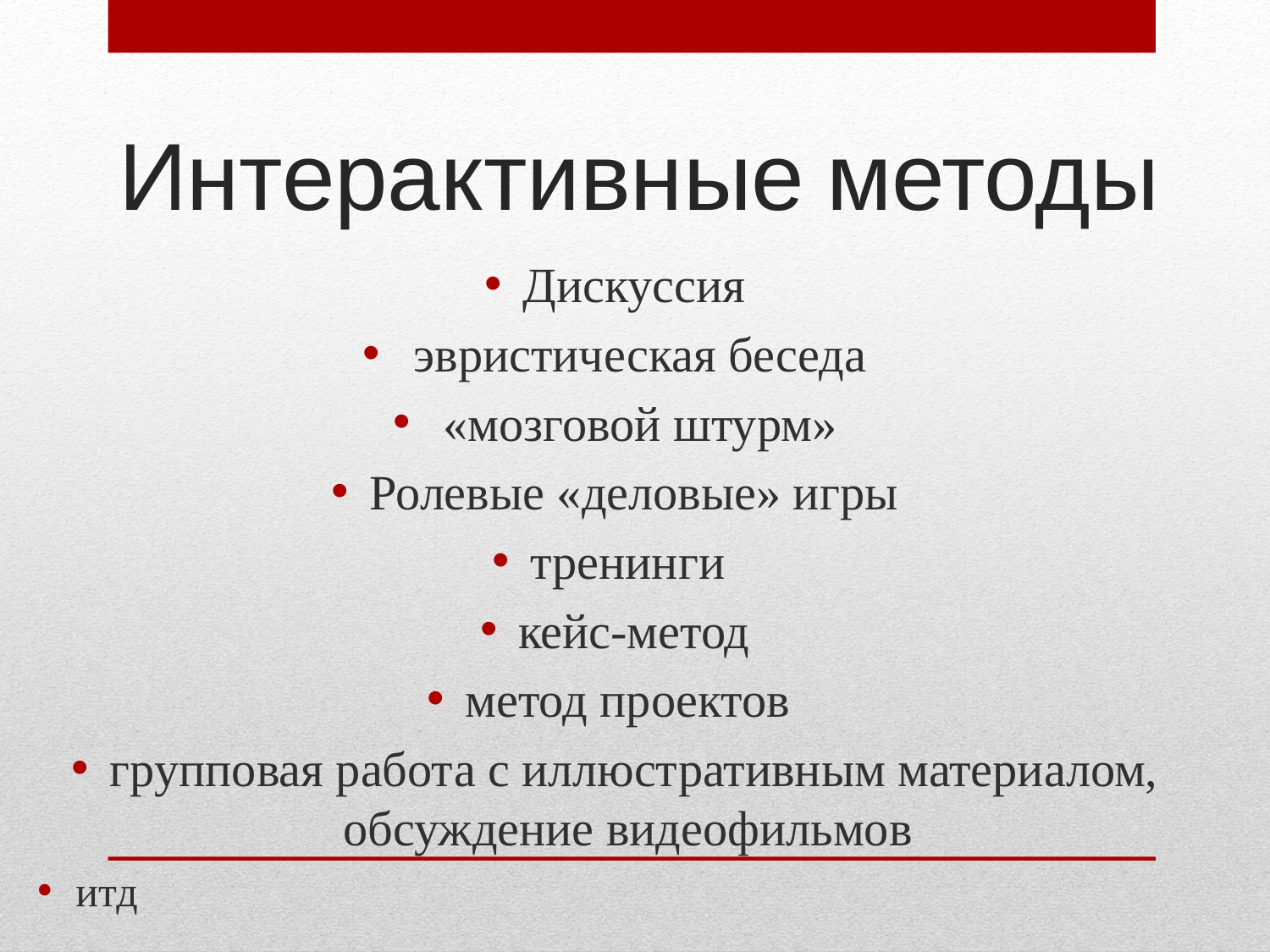

# Интерактивные методы
Дискуссия
 эвристическая беседа
 «мозговой штурм»
Ролевые «деловые» игры
тренинги
кейс-метод
метод проектов
групповая работа с иллюстративным материалом, обсуждение видеофильмов
итд